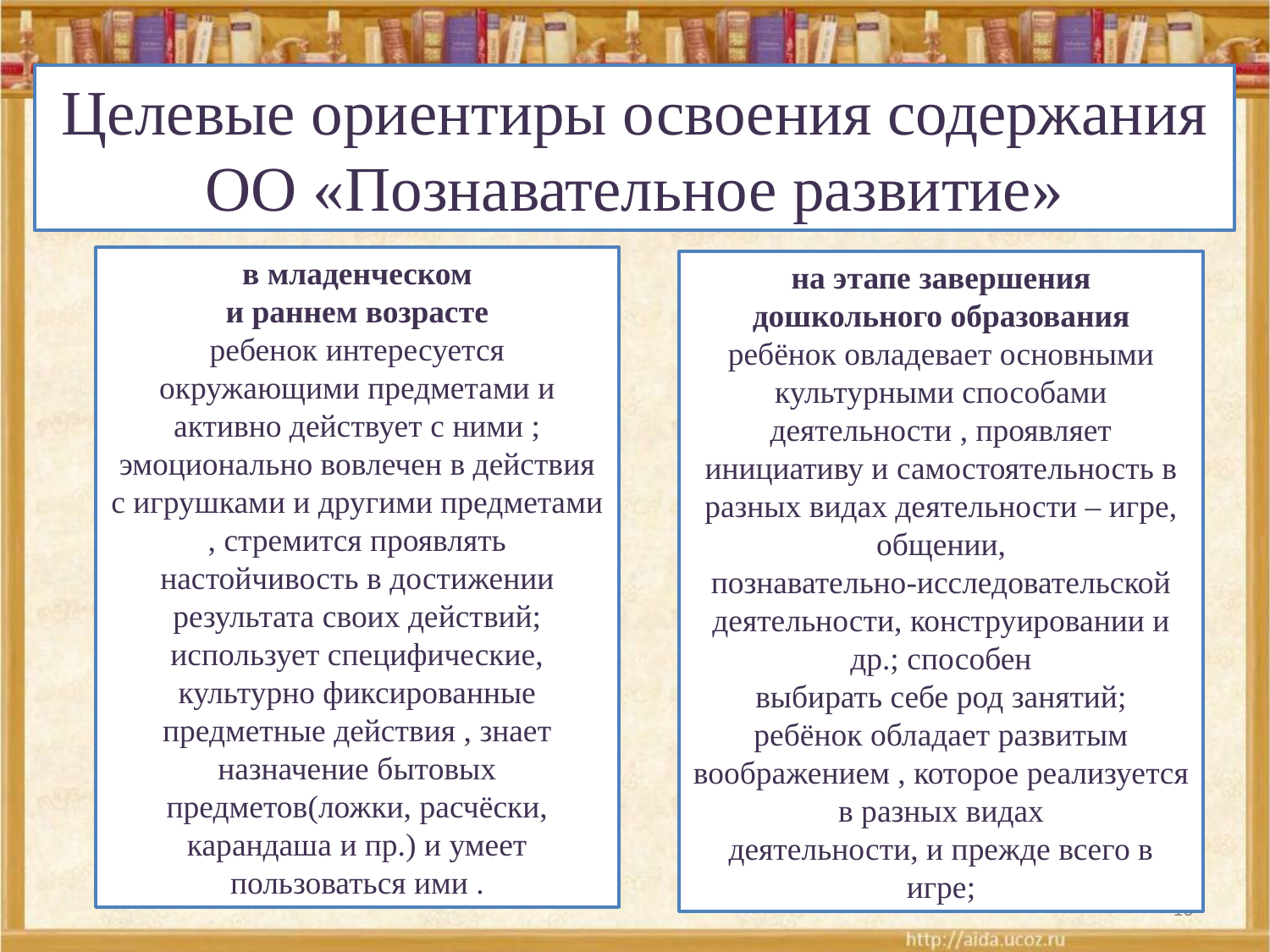

Целевые ориентиры освоения содержания
ОО «Познавательное развитие»
в младенческом
и раннем возрасте
ребенок интересуется окружающими предметами и активно действует с ними ; эмоционально вовлечен в действия с игрушками и другими предметами , стремится проявлять настойчивость в достижении результата своих действий; использует специфические, культурно фиксированные предметные действия , знает назначение бытовых предметов(ложки, расчёски, карандаша и пр.) и умеет пользоваться ими .
на этапе завершения
дошкольного образования
ребёнок овладевает основными культурными способами деятельности , проявляет
инициативу и самостоятельность в разных видах деятельности – игре, общении,
познавательно-исследовательской деятельности, конструировании и др.; способен
выбирать себе род занятий;
ребёнок обладает развитым воображением , которое реализуется в разных видах
деятельности, и прежде всего в игре;
10